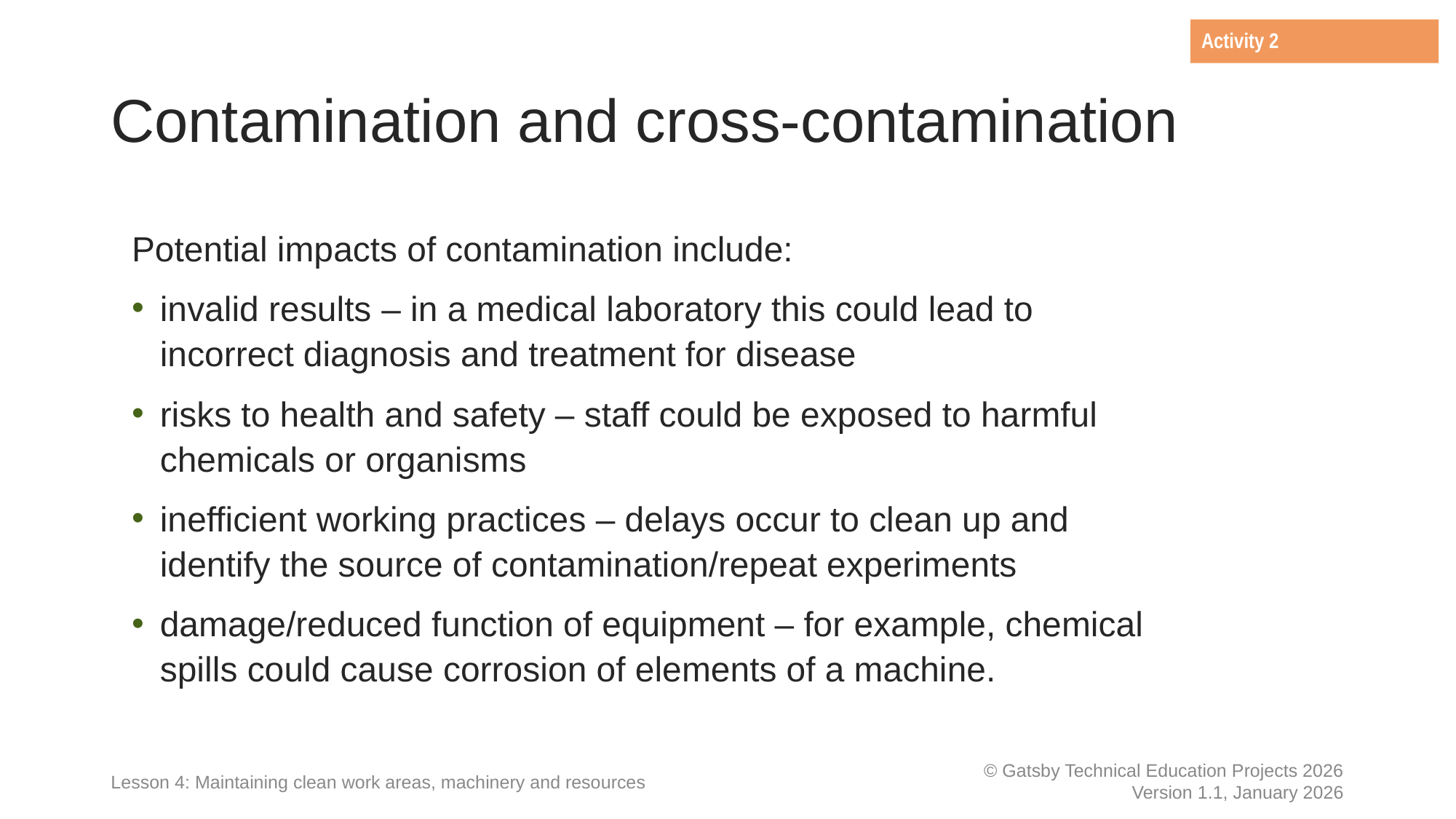

Activity 2
# Contamination and cross-contamination
Potential impacts of contamination include:
invalid results – in a medical laboratory this could lead to incorrect diagnosis and treatment for disease
risks to health and safety – staff could be exposed to harmful chemicals or organisms
inefficient working practices – delays occur to clean up and identify the source of contamination/repeat experiments
damage/reduced function of equipment – for example, chemical spills could cause corrosion of elements of a machine.
Lesson 4: Maintaining clean work areas, machinery and resources